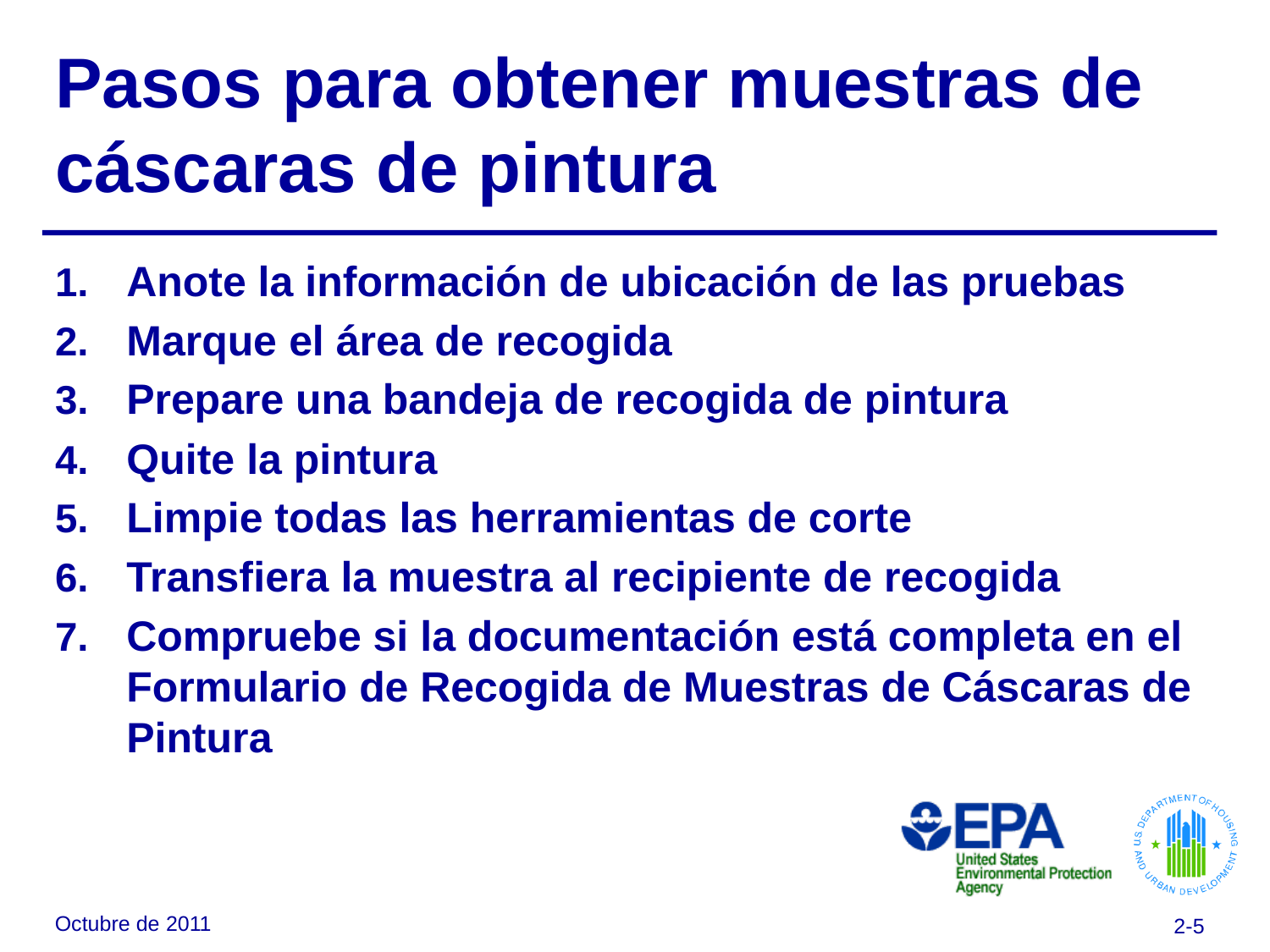

Pasos para obtener muestras de cáscaras de pintura
Anote la información de ubicación de las pruebas
Marque el área de recogida
Prepare una bandeja de recogida de pintura
Quite la pintura
Limpie todas las herramientas de corte
Transfiera la muestra al recipiente de recogida
Compruebe si la documentación está completa en el Formulario de Recogida de Muestras de Cáscaras de Pintura
Octubre de 2011
2-5